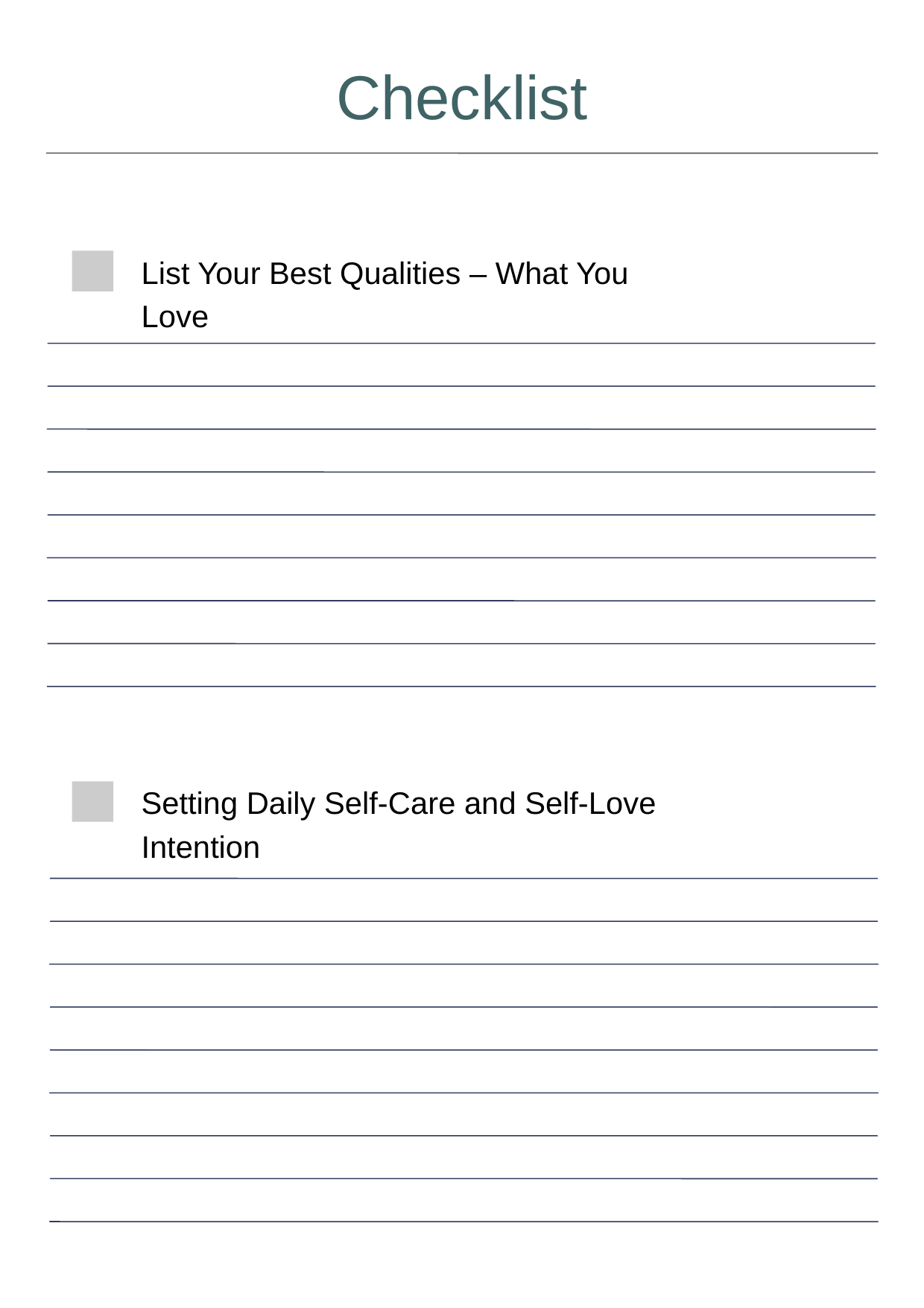

Checklist

List Your Best Qualities – What You Love

Setting Daily Self-Care and Self-Love Intention